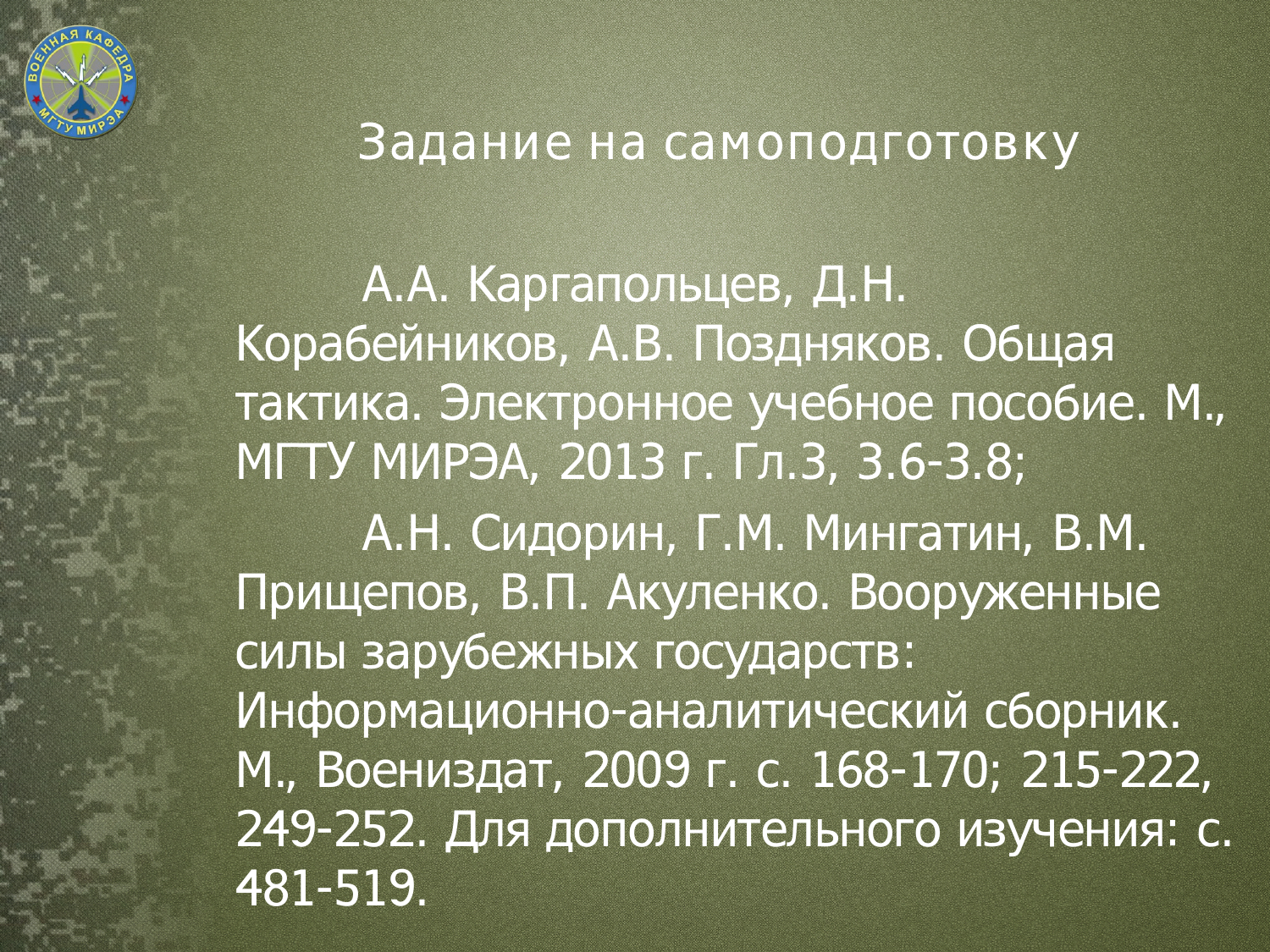

#
Задание на самоподготовку
	А.А. Каргапольцев, Д.Н. Корабейников, А.В. Поздняков. Общая тактика. Электронное учебное пособие. М., МГТУ МИРЭА, 2013 г. Гл.3, 3.6-3.8;
	А.Н. Сидорин, Г.М. Мингатин, В.М. Прищепов, В.П. Акуленко. Вооруженные силы зарубежных государств: Информационно-аналитический сборник. М., Воениздат, 2009 г. c. 168-170; 215-222, 249-252. Для дополнительного изучения: с. 481-519.